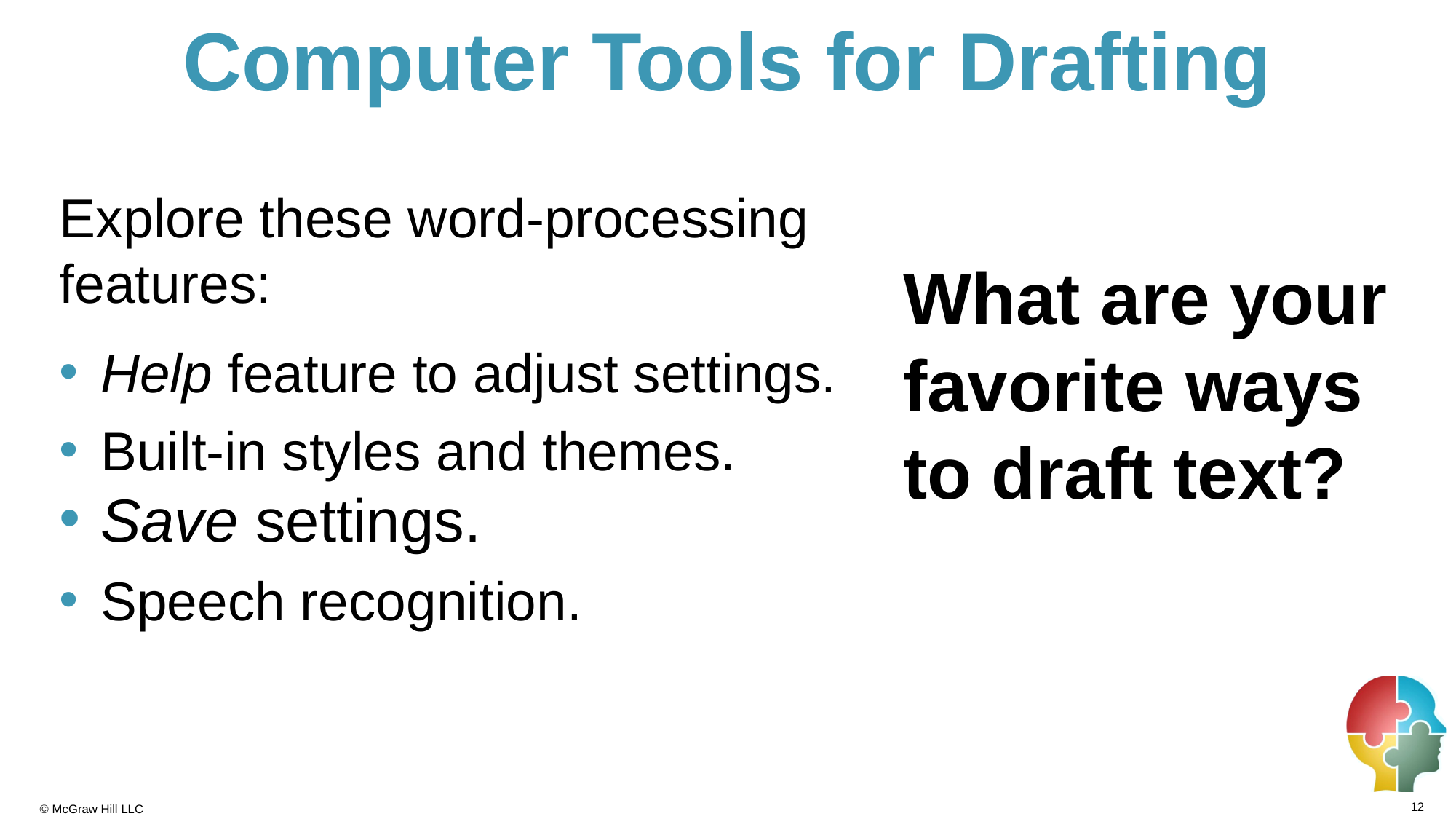

# Computer Tools for Drafting
Explore these word-processing features:
Help feature to adjust settings.
Built-in styles and themes.
Save settings.
Speech recognition.
What are your favorite ways to draft text?
12